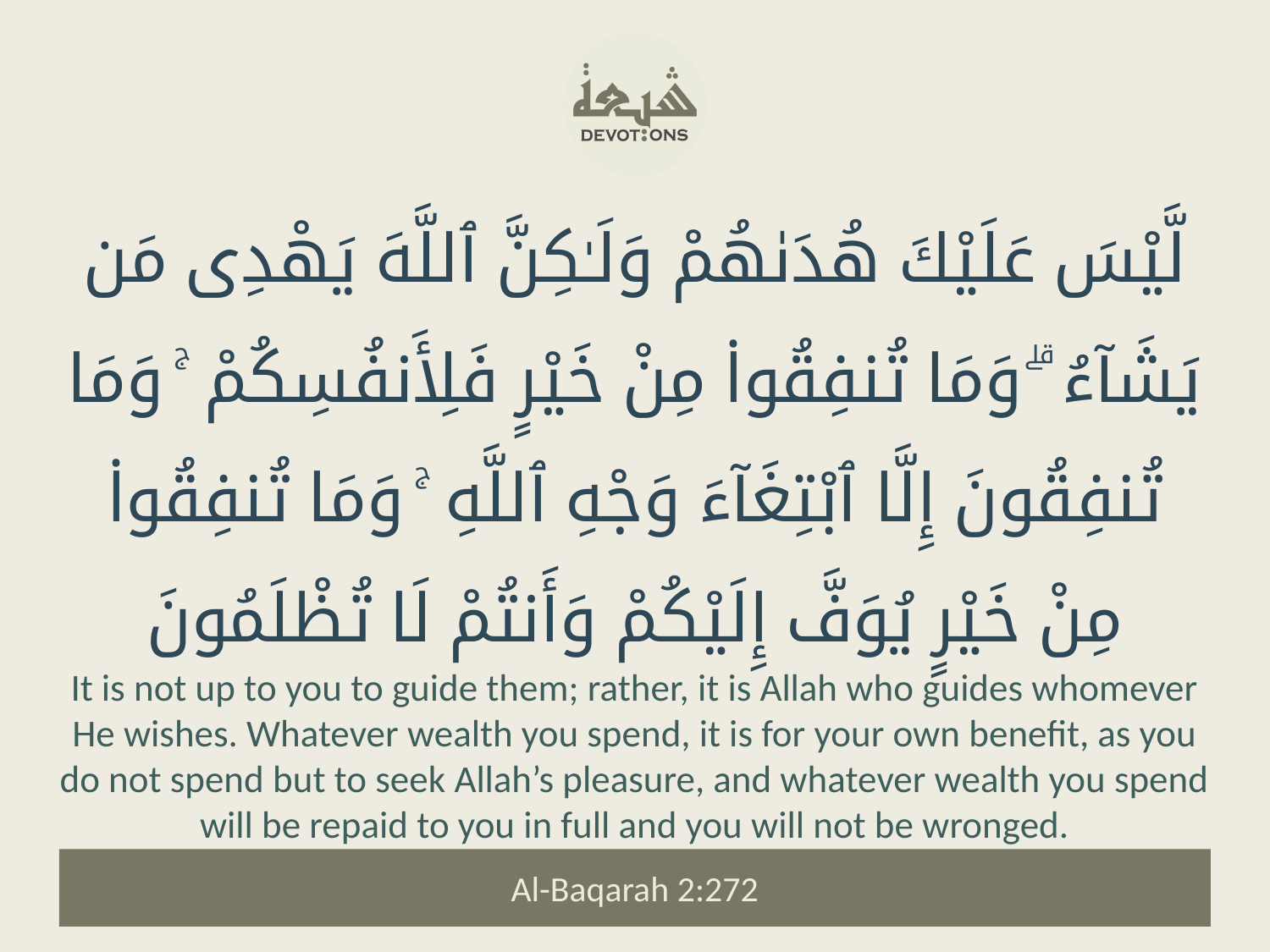

لَّيْسَ عَلَيْكَ هُدَىٰهُمْ وَلَـٰكِنَّ ٱللَّهَ يَهْدِى مَن يَشَآءُ ۗ وَمَا تُنفِقُوا۟ مِنْ خَيْرٍ فَلِأَنفُسِكُمْ ۚ وَمَا تُنفِقُونَ إِلَّا ٱبْتِغَآءَ وَجْهِ ٱللَّهِ ۚ وَمَا تُنفِقُوا۟ مِنْ خَيْرٍ يُوَفَّ إِلَيْكُمْ وَأَنتُمْ لَا تُظْلَمُونَ
It is not up to you to guide them; rather, it is Allah who guides whomever He wishes. Whatever wealth you spend, it is for your own benefit, as you do not spend but to seek Allah’s pleasure, and whatever wealth you spend will be repaid to you in full and you will not be wronged.
Al-Baqarah 2:272